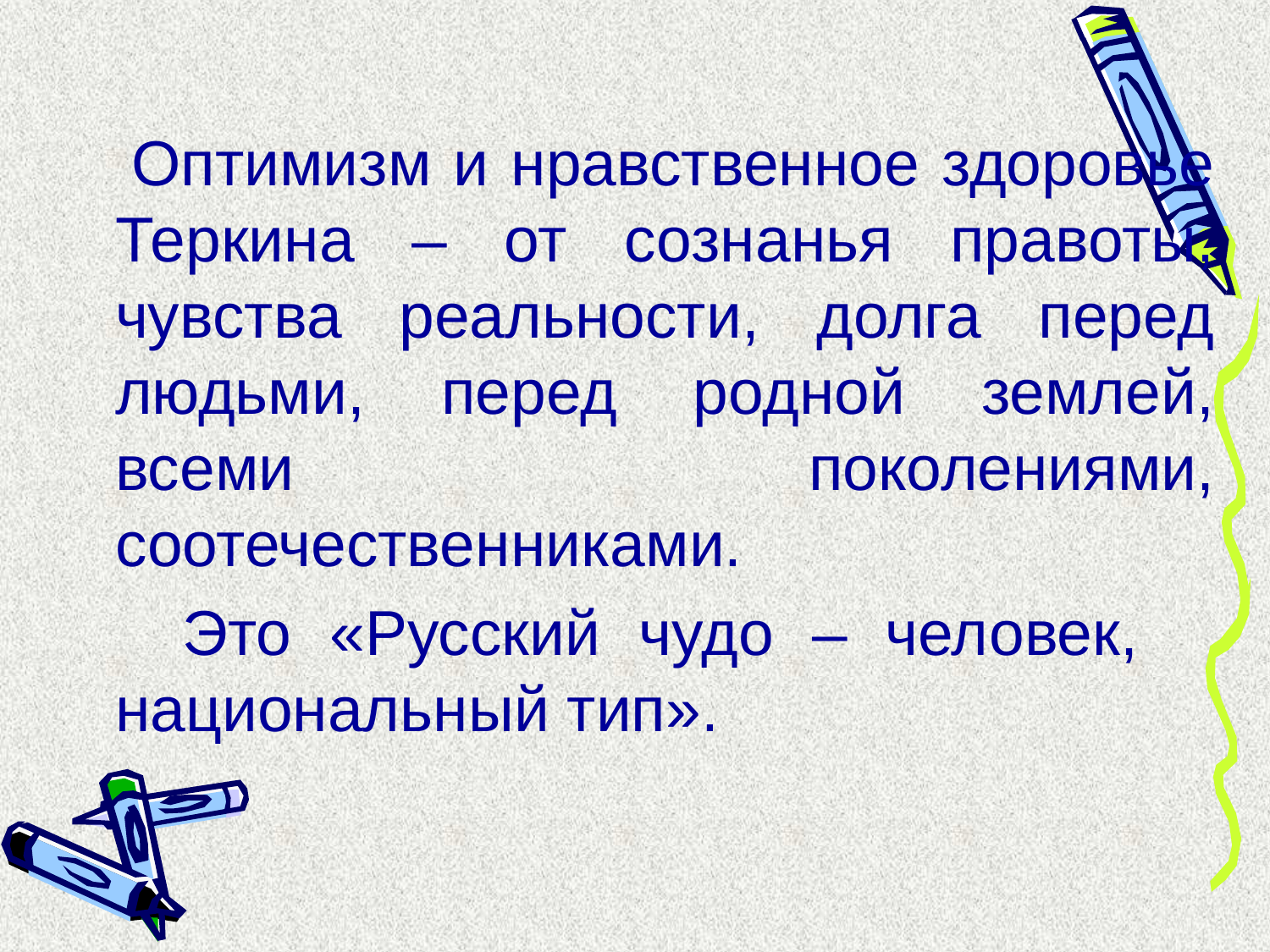

Оптимизм и нравственное здоровье Теркина – от сознанья правоты, чувства реальности, долга перед людьми, перед родной землей, всеми поколениями, соотечественниками.
   Это «Русский чудо – человек,   национальный тип».